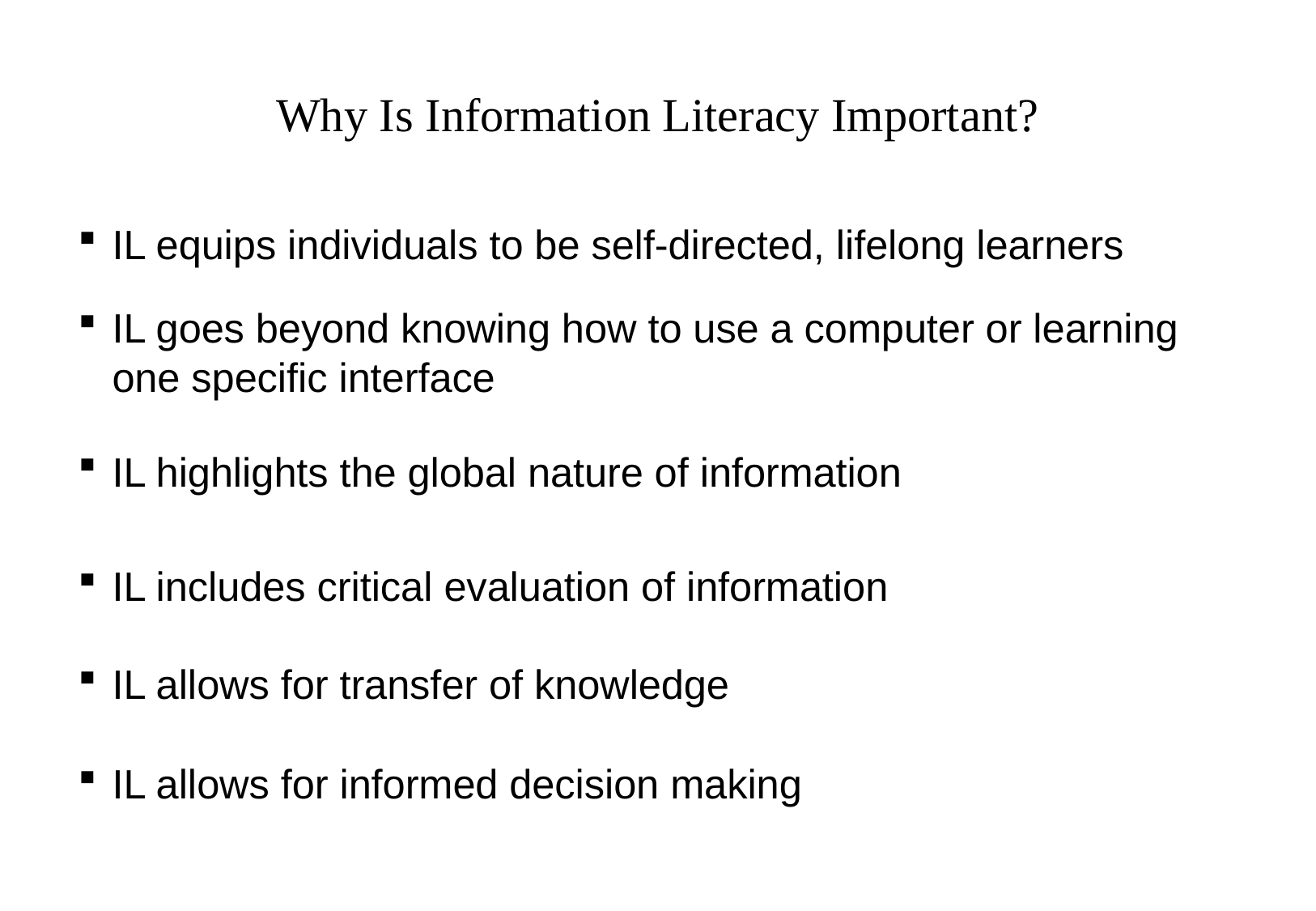

# Why Is Information Literacy Important?
IL equips individuals to be self-directed, lifelong learners

IL goes beyond knowing how to use a computer or learning one specific interface

IL highlights the global nature of information

IL includes critical evaluation of information

IL allows for transfer of knowledge

IL allows for informed decision making